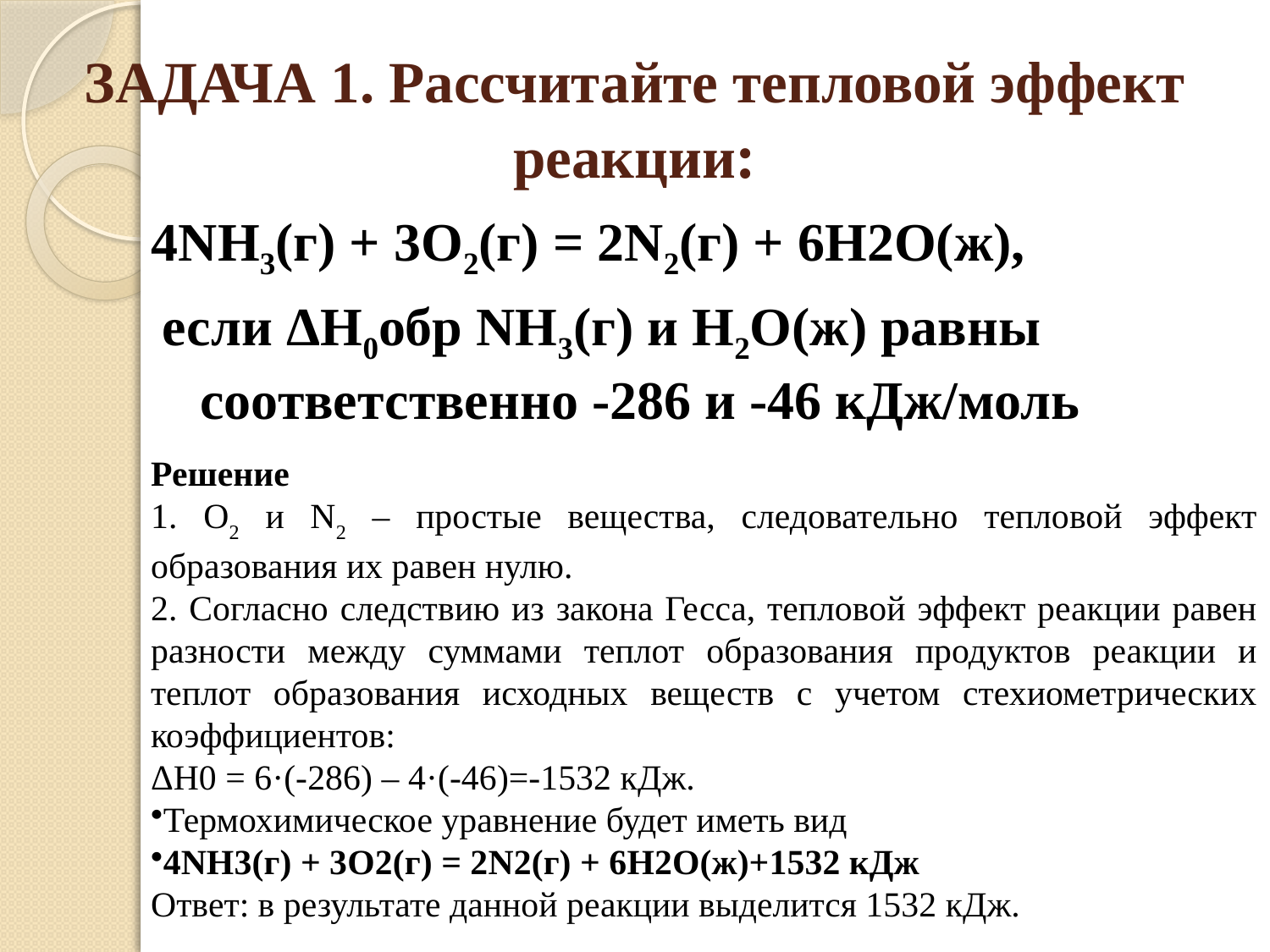

# ЗАДАЧА 1. Рассчитайте тепловой эффект реакции:
4NH3(г) + 3O2(г) = 2N2(г) + 6H2O(ж),
если ΔH0обр NH3(г) и H2O(ж) равны соответственно -286 и -46 кДж/моль
Решение
1. O2 и N2 – простые вещества, следовательно тепловой эффект образования их равен нулю.
2. Согласно следствию из закона Гесса, тепловой эффект реакции равен разности между суммами теплот образования продуктов реакции и теплот образования исходных веществ с учетом стехиометрических коэффициентов:
ΔH0 = 6·(-286) – 4·(-46)=-1532 кДж.
Термохимическое уравнение будет иметь вид
4NH3(г) + 3O2(г) = 2N2(г) + 6H2O(ж)+1532 кДж
Ответ: в результате данной реакции выделится 1532 кДж.